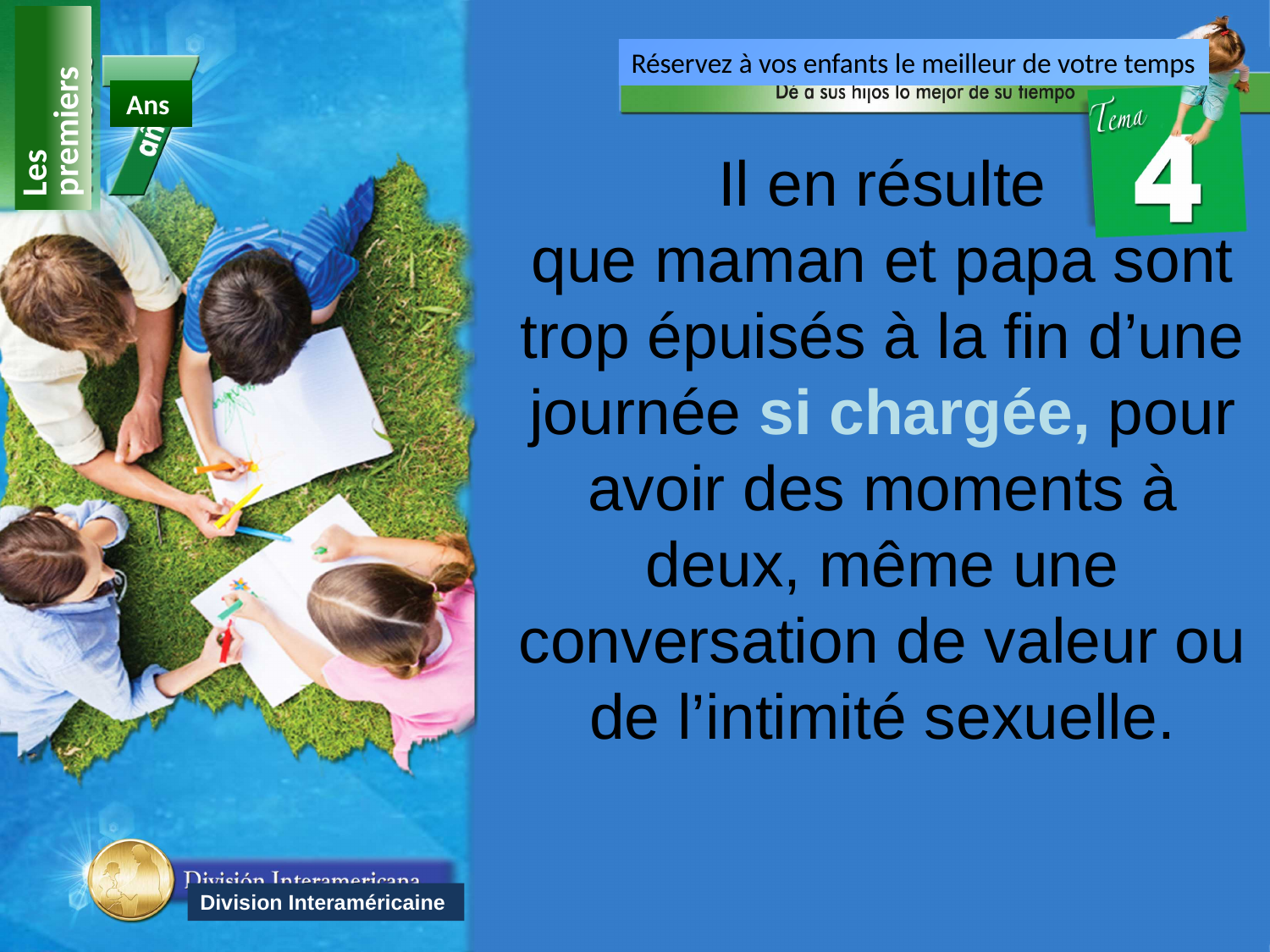

Réservez à vos enfants le meilleur de votre temps
Les premiers
Ans
Il en résulte
que maman et papa sont trop épuisés à la fin d’une journée si chargée, pour avoir des moments à deux, même une conversation de valeur ou de l’intimité sexuelle.
Division Interaméricaine